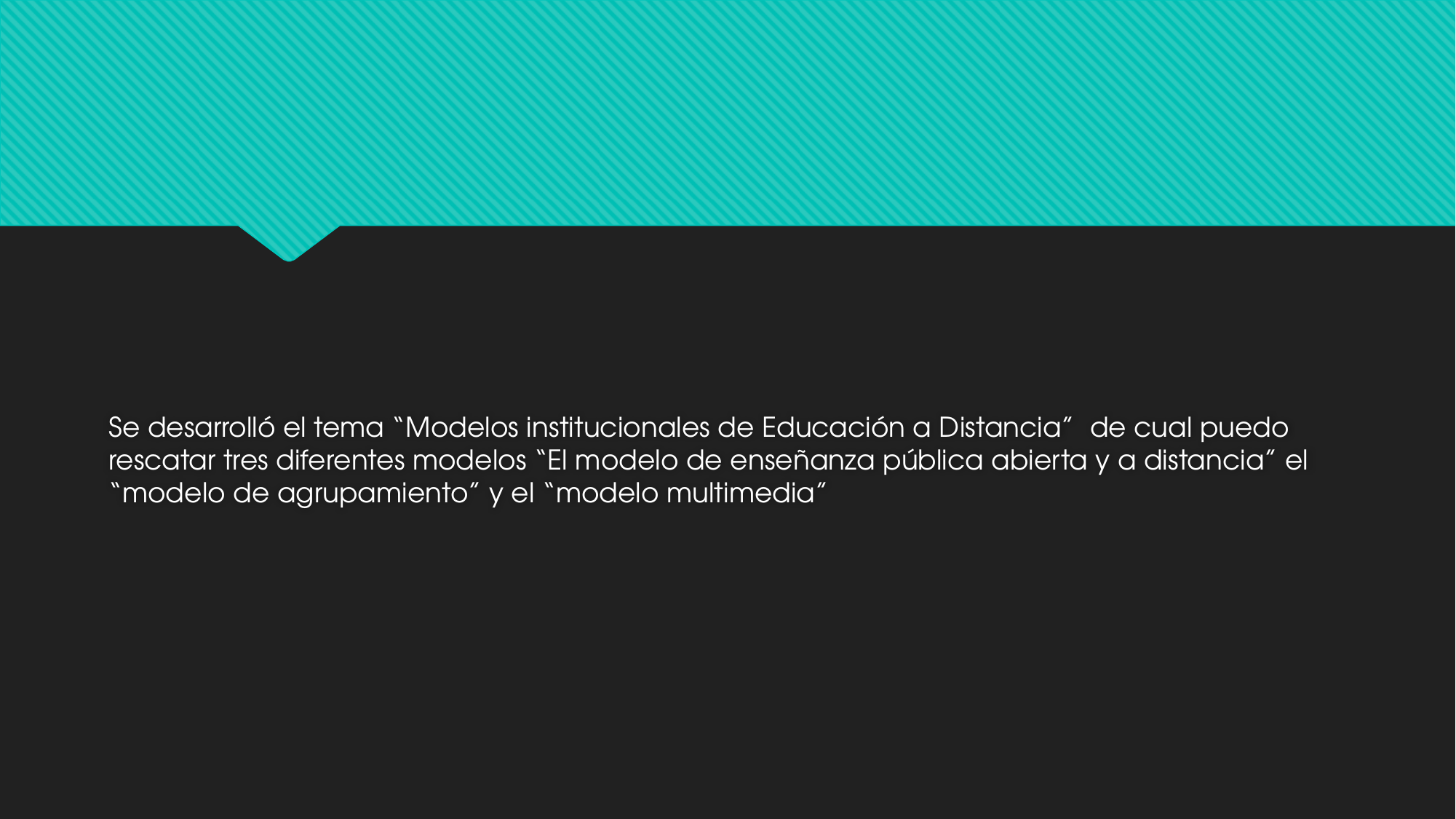

#
Se desarrolló el tema “Modelos institucionales de Educación a Distancia”  de cual puedo rescatar tres diferentes modelos “El modelo de enseñanza pública abierta y a distancia” el “modelo de agrupamiento” y el “modelo multimedia”